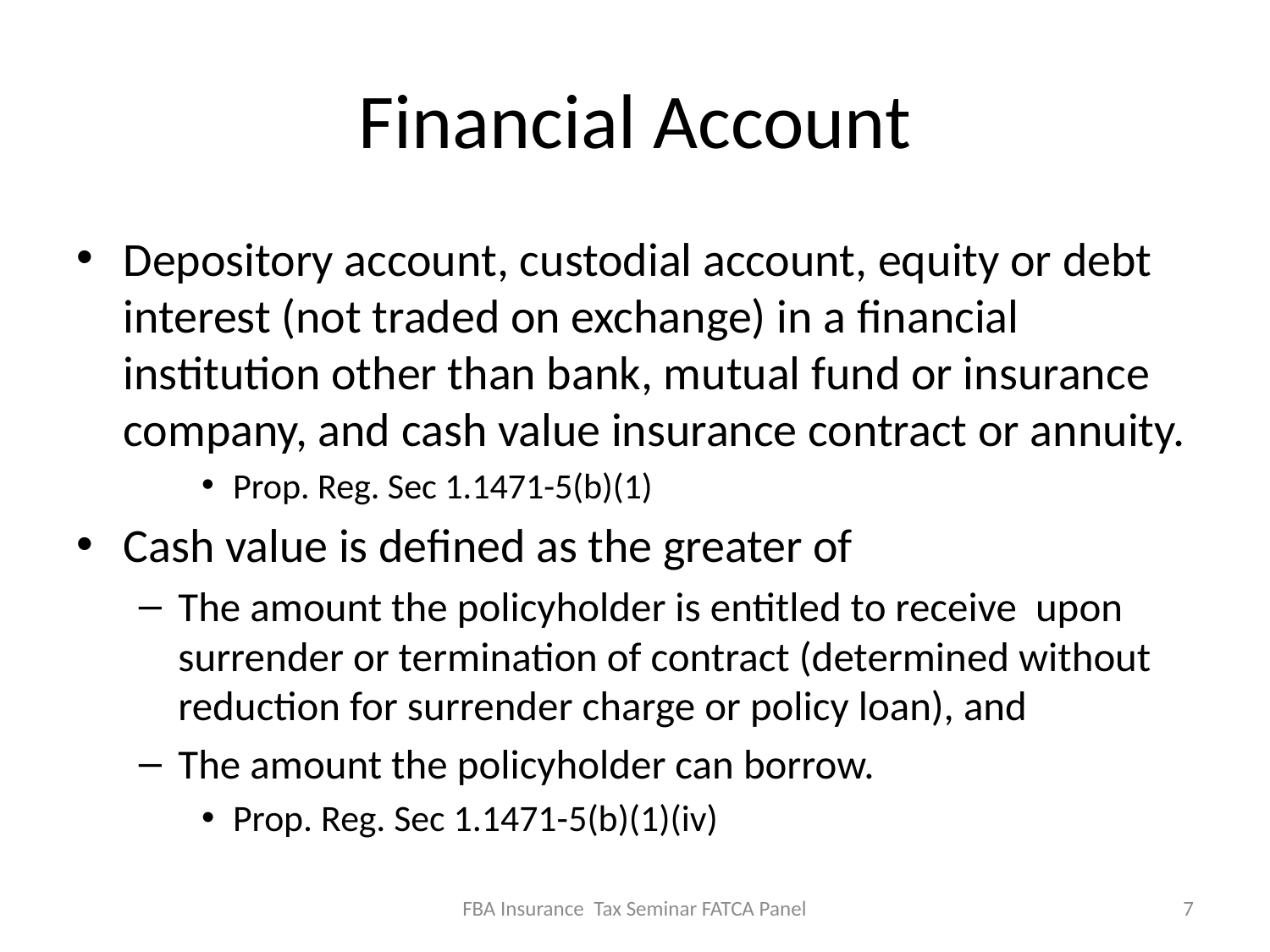

# Financial Account
Depository account, custodial account, equity or debt interest (not traded on exchange) in a financial institution other than bank, mutual fund or insurance company, and cash value insurance contract or annuity.
Prop. Reg. Sec 1.1471-5(b)(1)
Cash value is defined as the greater of
The amount the policyholder is entitled to receive  upon surrender or termination of contract (determined without reduction for surrender charge or policy loan), and
The amount the policyholder can borrow.
Prop. Reg. Sec 1.1471-5(b)(1)(iv)
FBA Insurance  Tax Seminar FATCA Panel
7